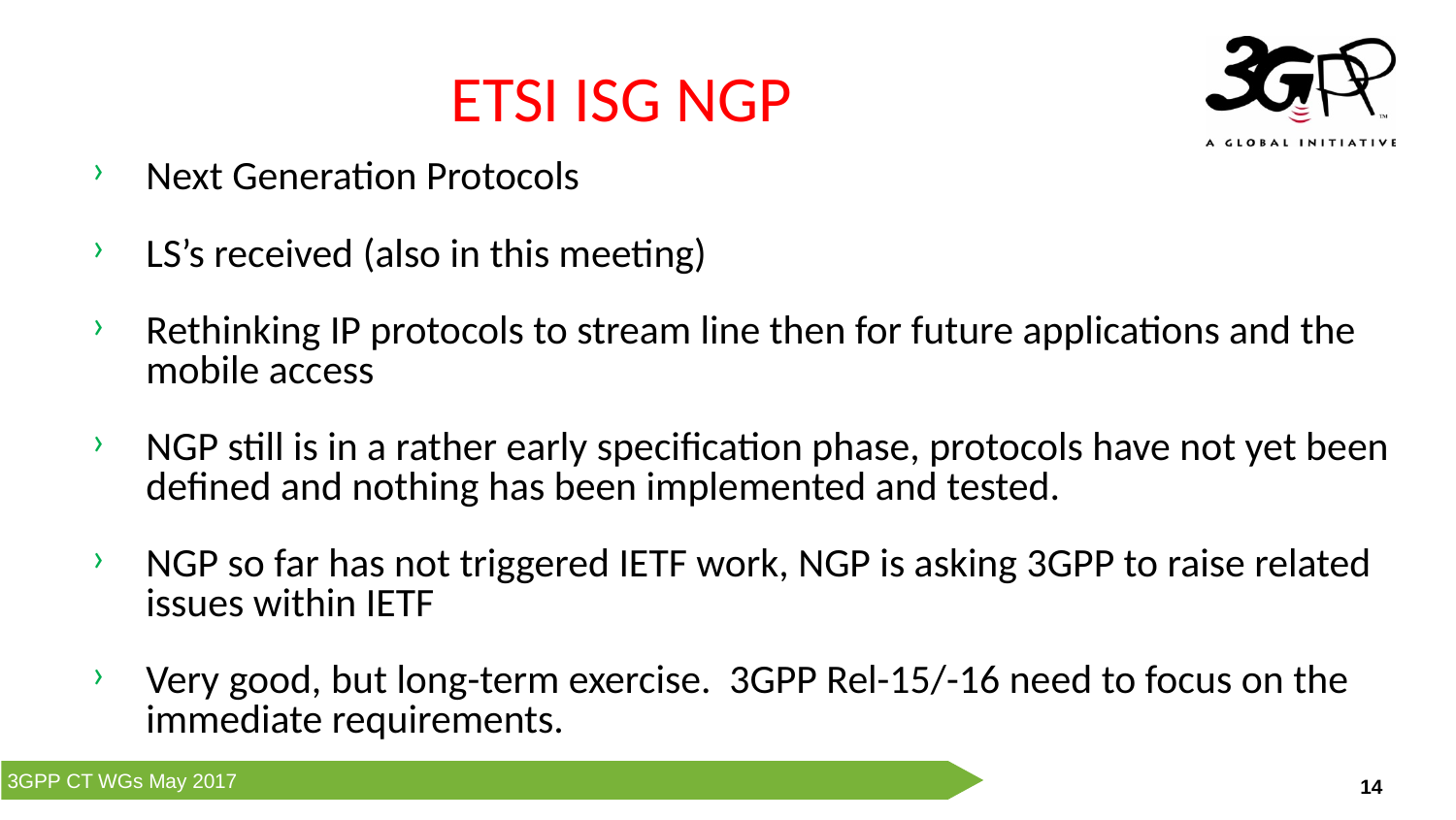

ETSI ISG NGP
Next Generation Protocols

LS’s received (also in this meeting)

Rethinking IP protocols to stream line then for future applications and the mobile access

NGP still is in a rather early specification phase, protocols have not yet been defined and nothing has been implemented and tested.

NGP so far has not triggered IETF work, NGP is asking 3GPP to raise related issues within IETF

Very good, but long-term exercise.  3GPP Rel-15/-16 need to focus on the immediate requirements.